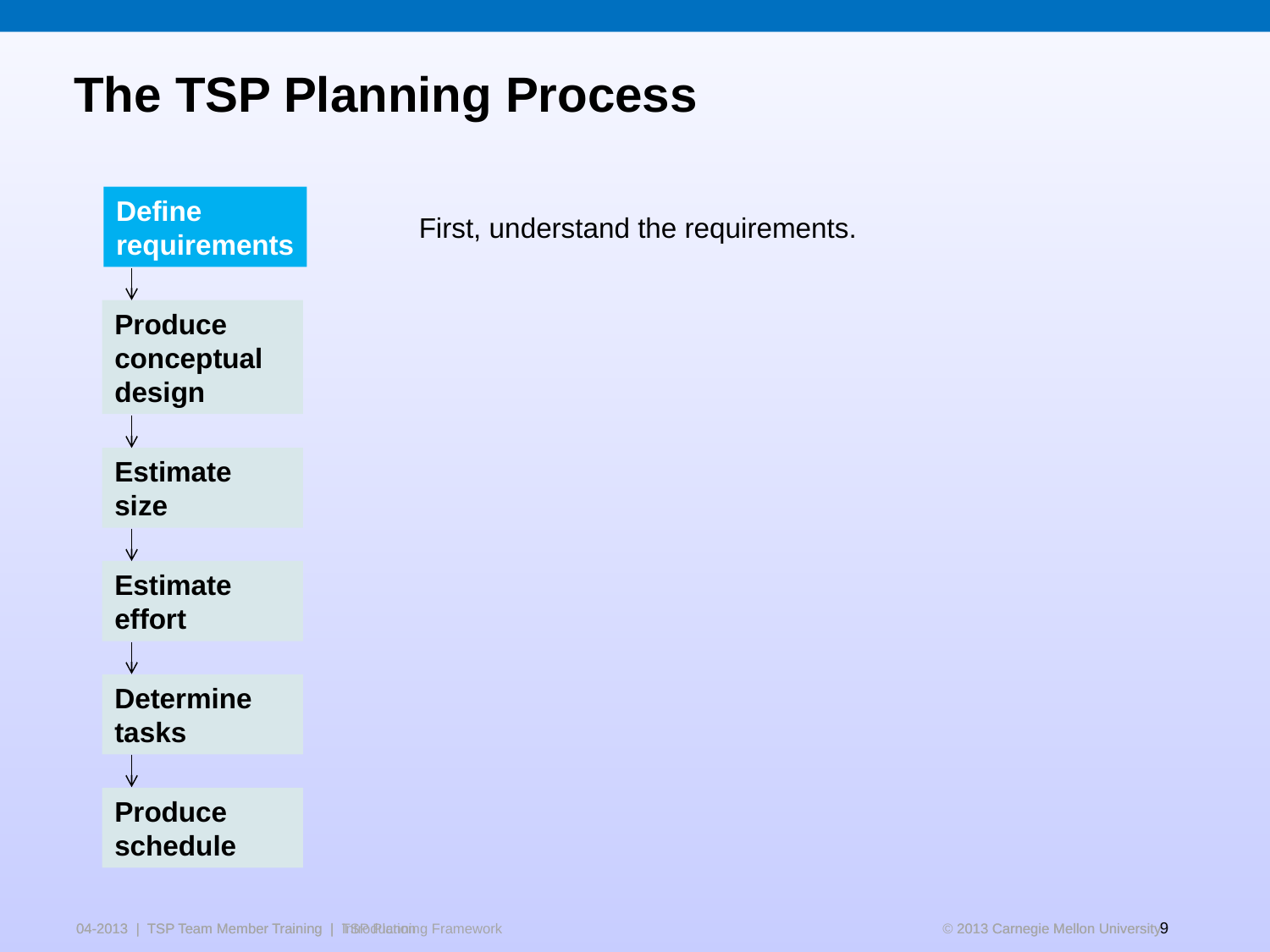

# The TSP Planning Process
Define
requirements
First, understand the requirements.
Produce
conceptual
design
Estimate
size
Estimate
effort
Determine
tasks
Produce
schedule